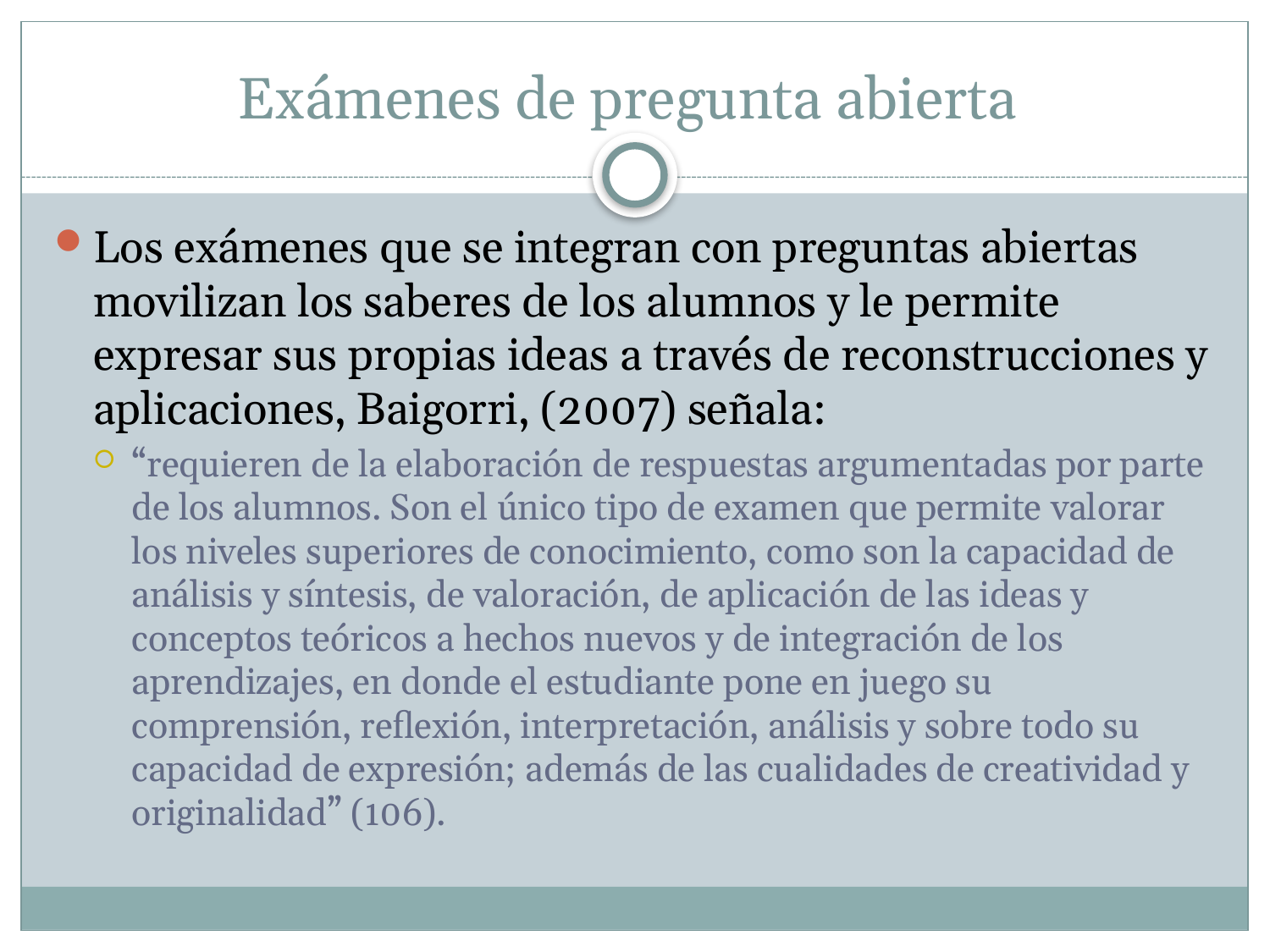

# Exámenes de pregunta abierta
Los exámenes que se integran con preguntas abiertas movilizan los saberes de los alumnos y le permite expresar sus propias ideas a través de reconstrucciones y aplicaciones, Baigorri, (2007) señala:
“requieren de la elaboración de respuestas argumentadas por parte de los alumnos. Son el único tipo de examen que permite valorar los niveles superiores de conocimiento, como son la capacidad de análisis y síntesis, de valoración, de aplicación de las ideas y conceptos teóricos a hechos nuevos y de integración de los aprendizajes, en donde el estudiante pone en juego su comprensión, reflexión, interpretación, análisis y sobre todo su capacidad de expresión; además de las cualidades de creatividad y originalidad” (106).